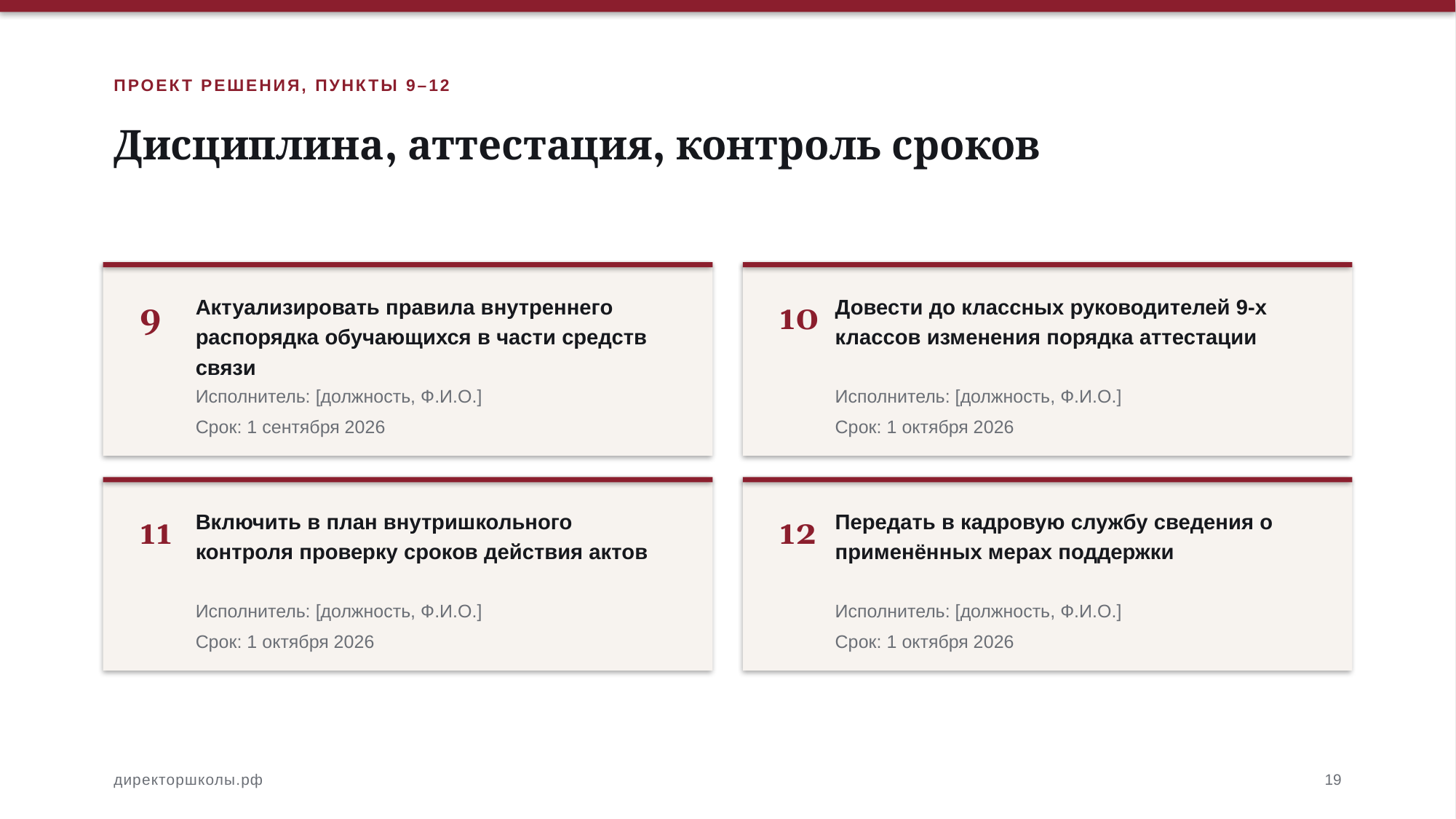

ПРОЕКТ РЕШЕНИЯ, ПУНКТЫ 9–12
Дисциплина, аттестация, контроль сроков

9
10
Актуализировать правила внутреннего распорядка обучающихся в части средств связи
Довести до классных руководителей 9-х классов изменения порядка аттестации
Исполнитель: [должность, Ф.И.О.]
Срок: 1 сентября 2026
Исполнитель: [должность, Ф.И.О.]
Срок: 1 октября 2026

11
12
Включить в план внутришкольного контроля проверку сроков действия актов
Передать в кадровую службу сведения о применённых мерах поддержки
Исполнитель: [должность, Ф.И.О.]
Срок: 1 октября 2026
Исполнитель: [должность, Ф.И.О.]
Срок: 1 октября 2026
директоршколы.рф
19